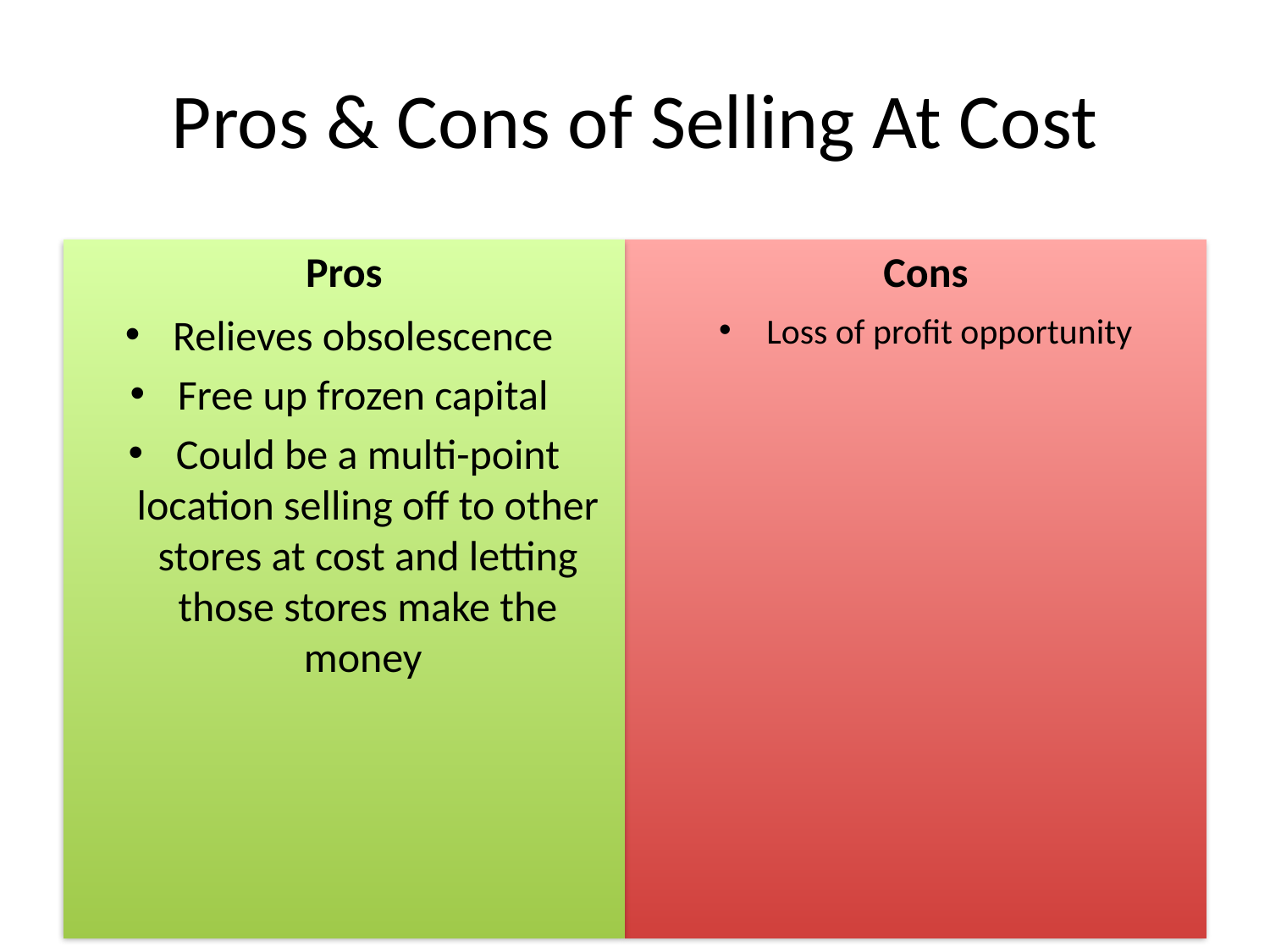

# Pros & Cons of Selling At Cost
Pros
Cons

Relieves obsolescence
Free up frozen capital
Could be a multi-point location selling off to other stores at cost and letting those stores make the money
Loss of profit opportunity